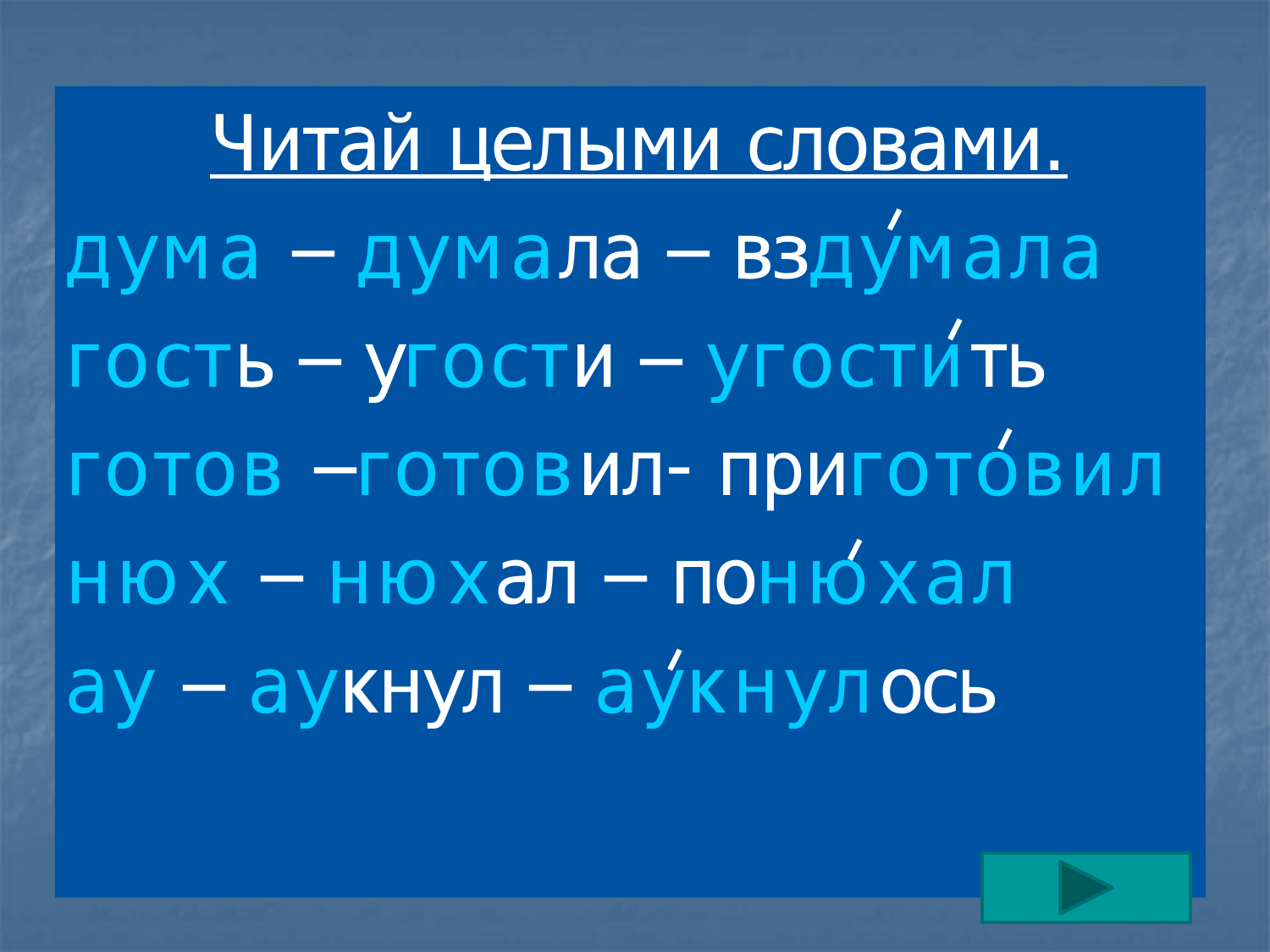

Читай целыми словами.
дума – думала – вздумала
гость – угости – угостить
готов –готовил- приготовил
нюх – нюхал – понюхал
ау – аукнул – аукнулось